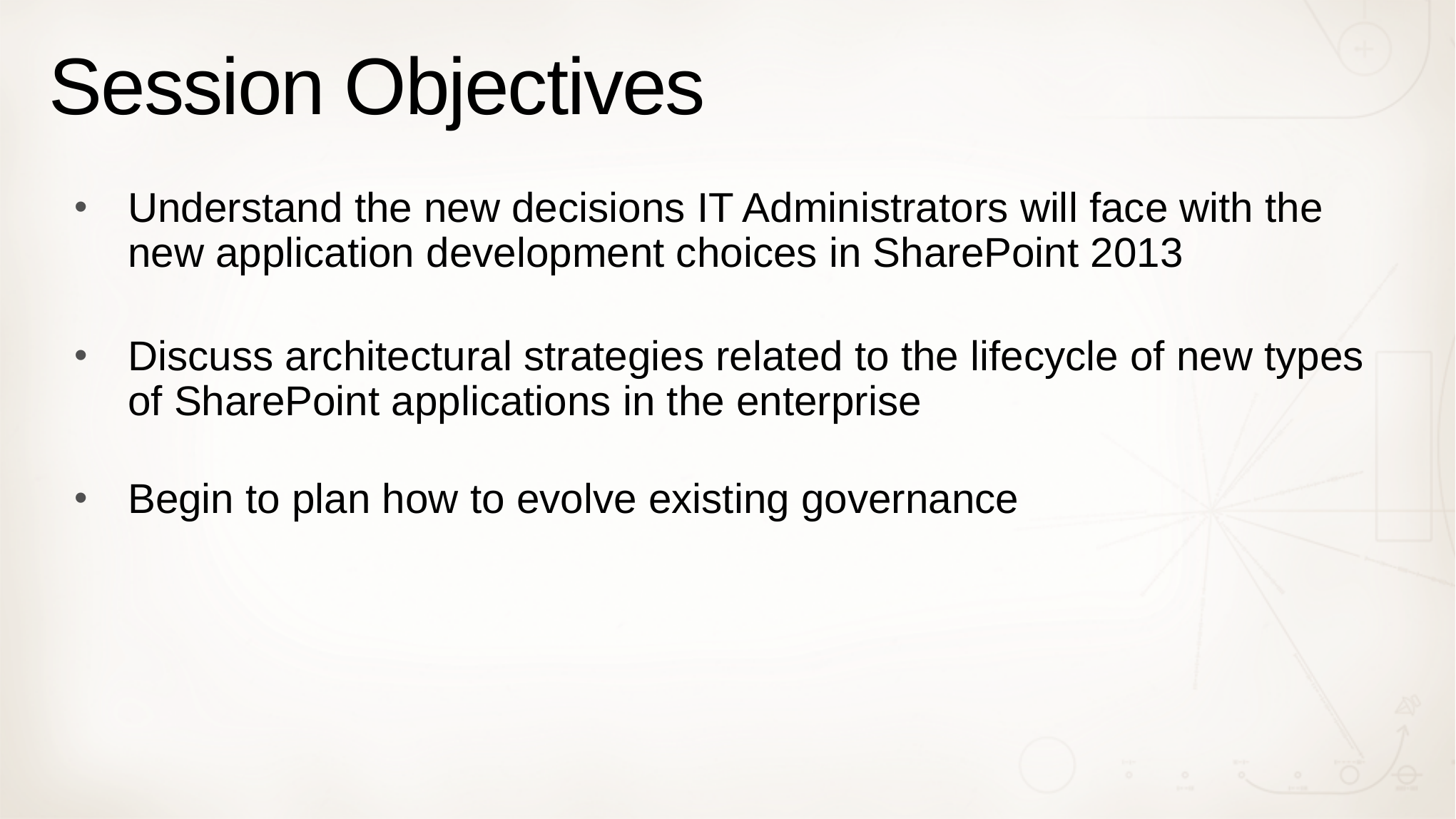

# Session Objectives
Understand the new decisions IT Administrators will face with the new application development choices in SharePoint 2013
Discuss architectural strategies related to the lifecycle of new types of SharePoint applications in the enterprise
Begin to plan how to evolve existing governance